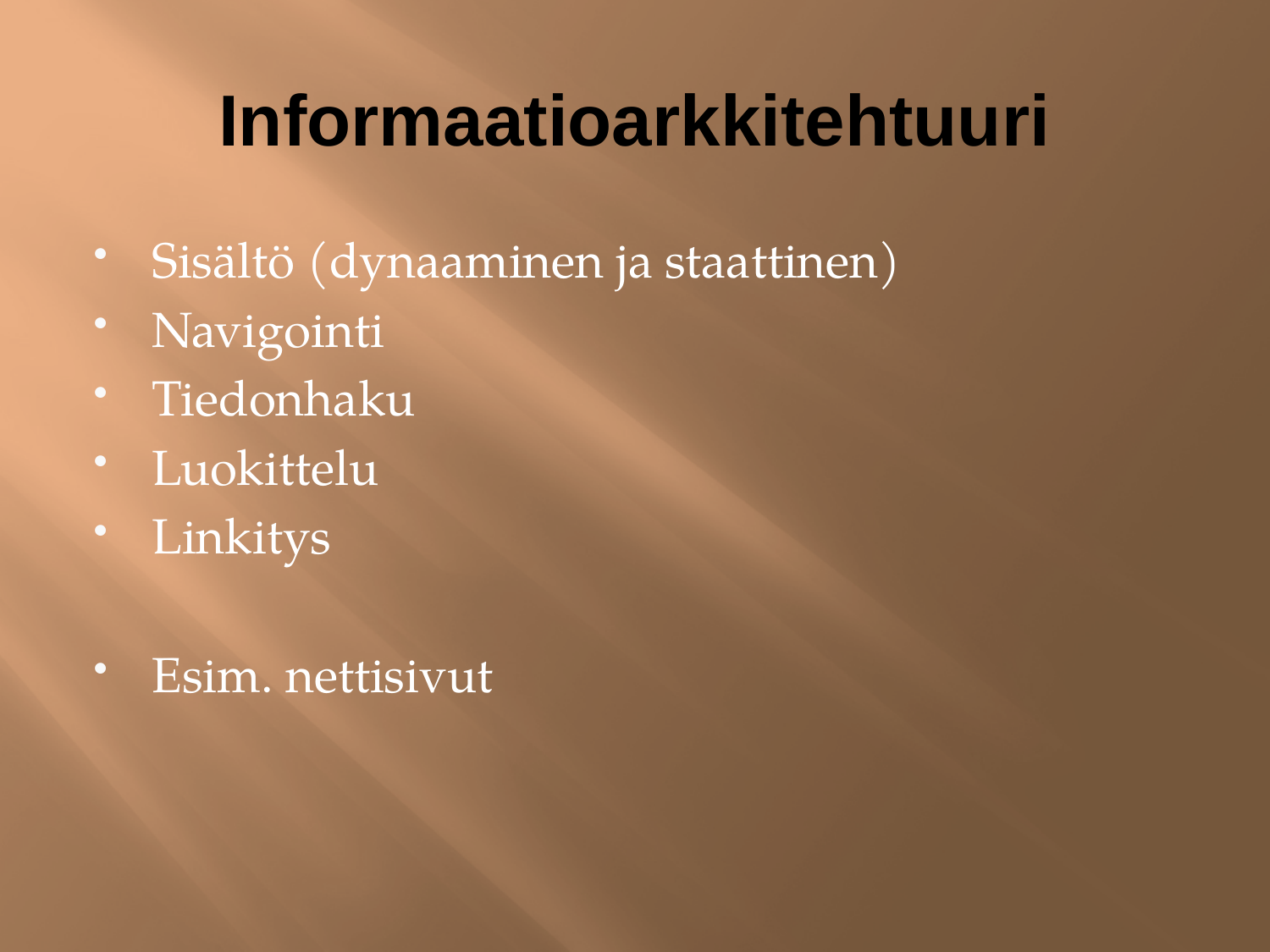

# Informaatioarkkitehtuuri
Sisältö (dynaaminen ja staattinen)
Navigointi
Tiedonhaku
Luokittelu
Linkitys

Esim. nettisivut